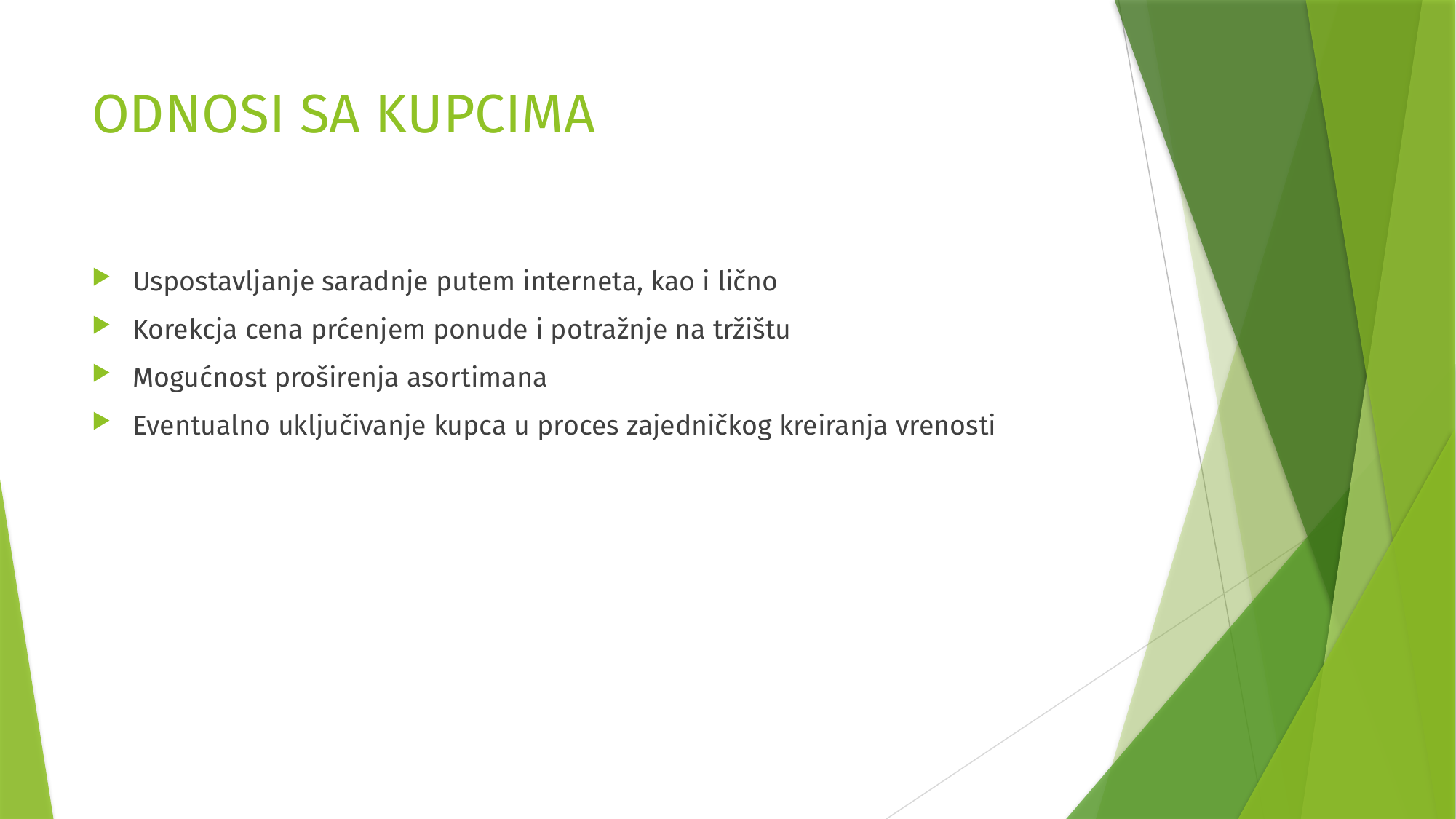

# ODNOSI SA KUPCIMA
Uspostavljanje saradnje putem interneta, kao i lično
Korekcja cena prćenjem ponude i potražnje na tržištu
Mogućnost proširenja asortimana
Eventualno uključivanje kupca u proces zajedničkog kreiranja vrenosti